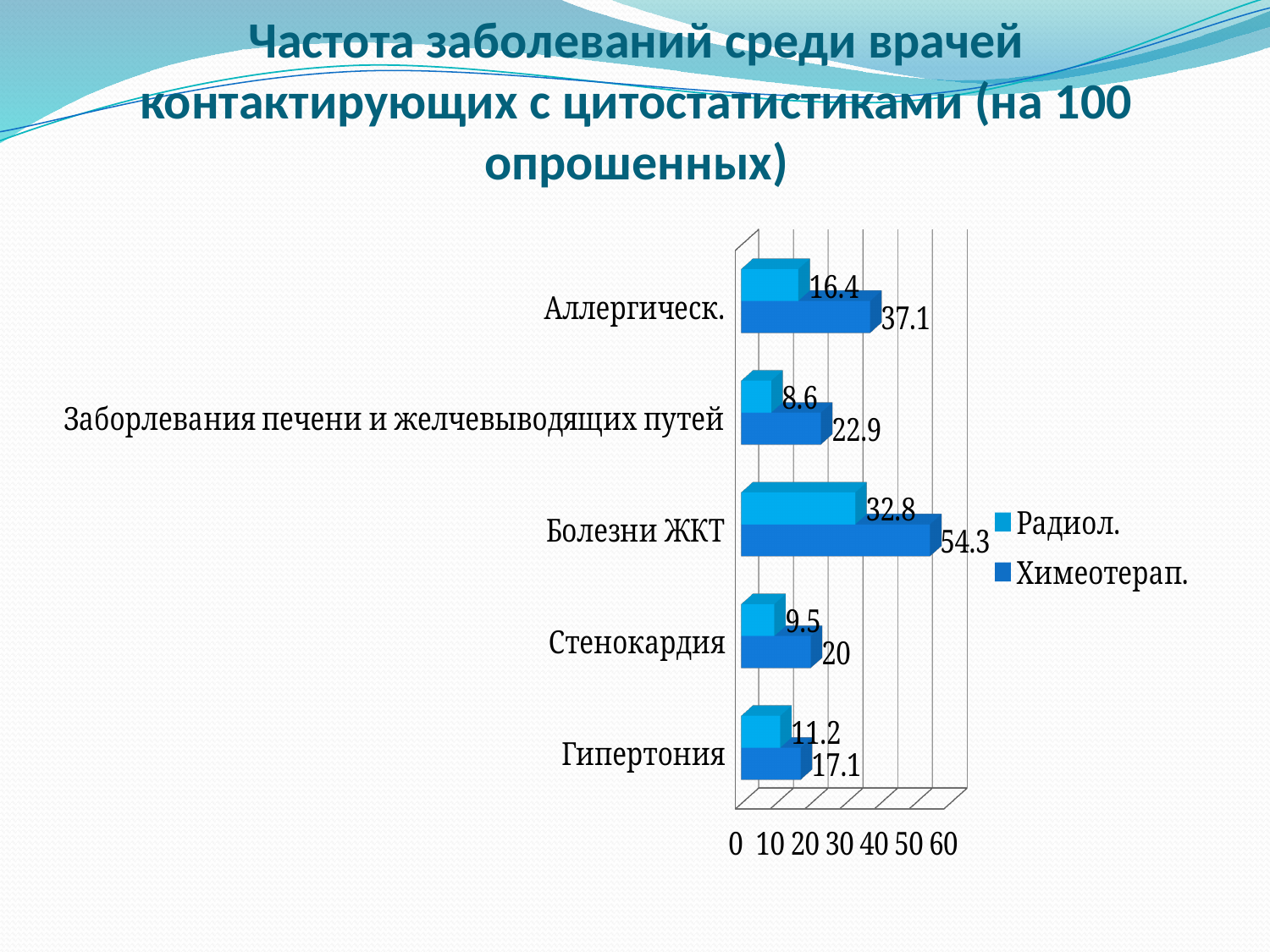

# Частота заболеваний среди врачей контактирующих с цитостатистиками (на 100 опрошенных)

[unsupported chart]